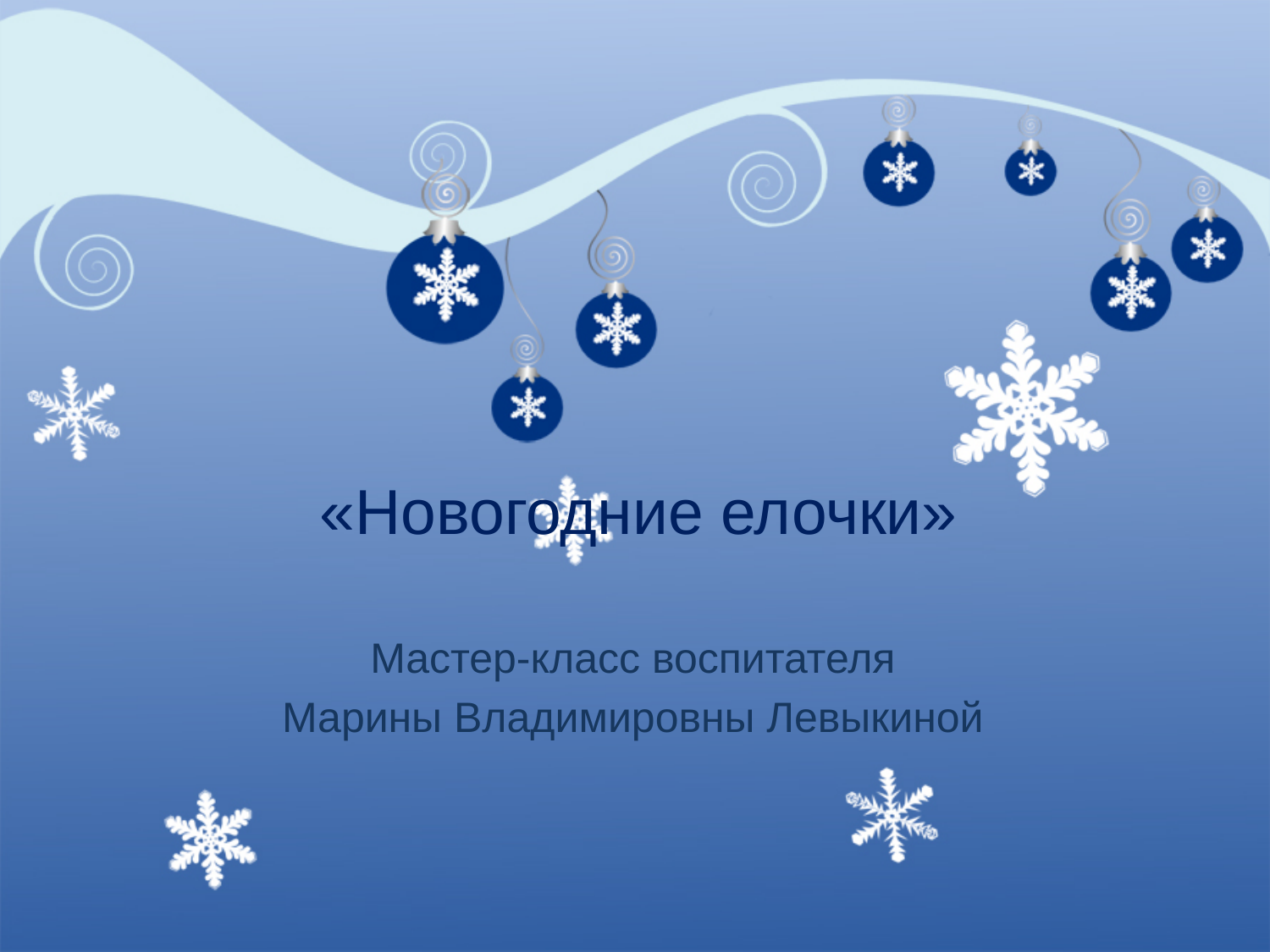

# «Новогодние елочки»
Мастер-класс воспитателя
Марины Владимировны Левыкиной